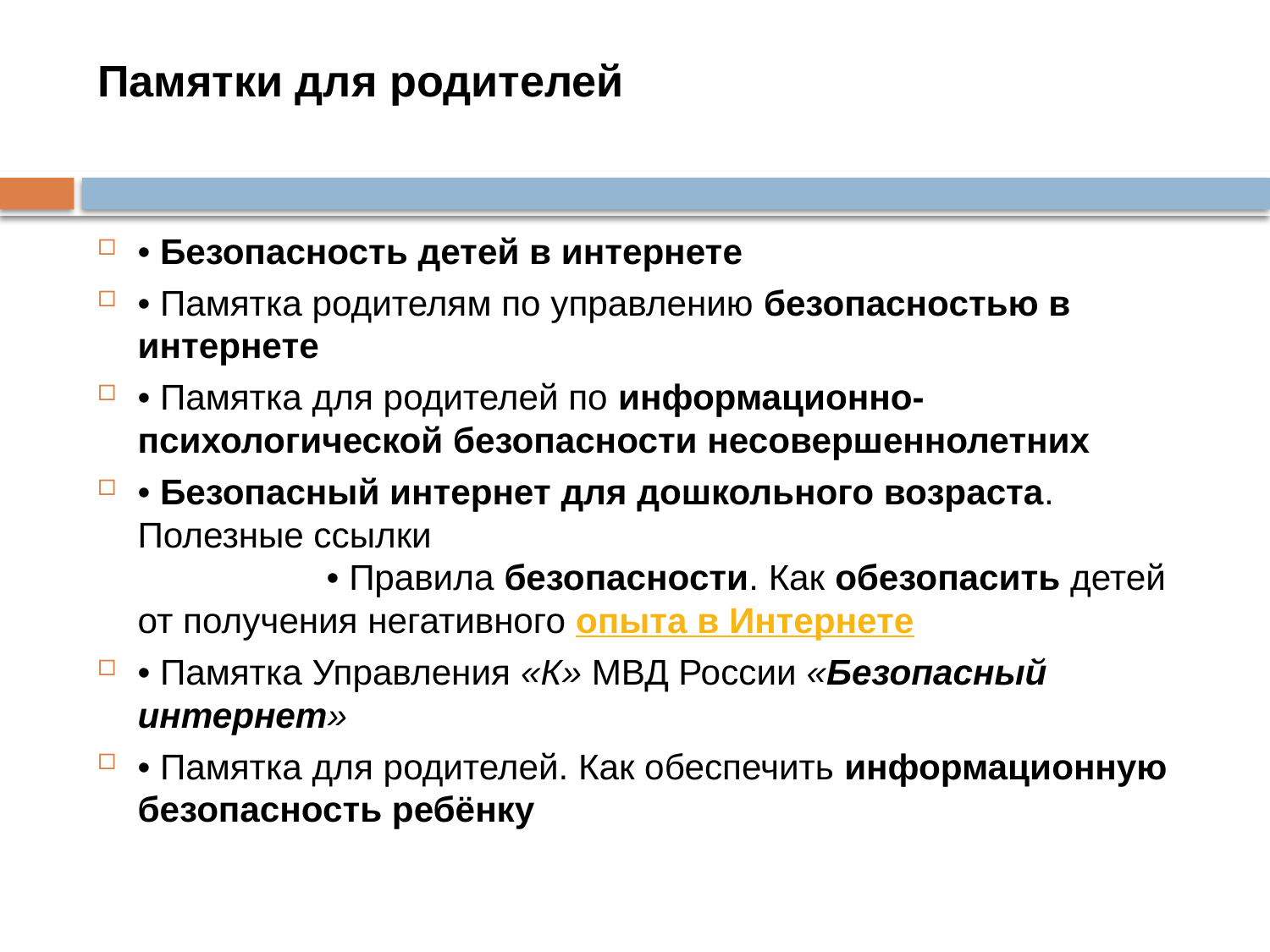

# Памятки для родителей
• Безопасность детей в интернете
• Памятка родителям по управлению безопасностью в интернете
• Памятка для родителей по информационно-психологической безопасности несовершеннолетних
• Безопасный интернет для дошкольного возраста.     Полезные ссылки                                                                                                 • Правила безопасности. Как обезопасить детей от получения негативного опыта в Интернете
• Памятка Управления «К» МВД России «Безопасный интернет»
• Памятка для родителей. Как обеспечить информационную безопасность ребёнку